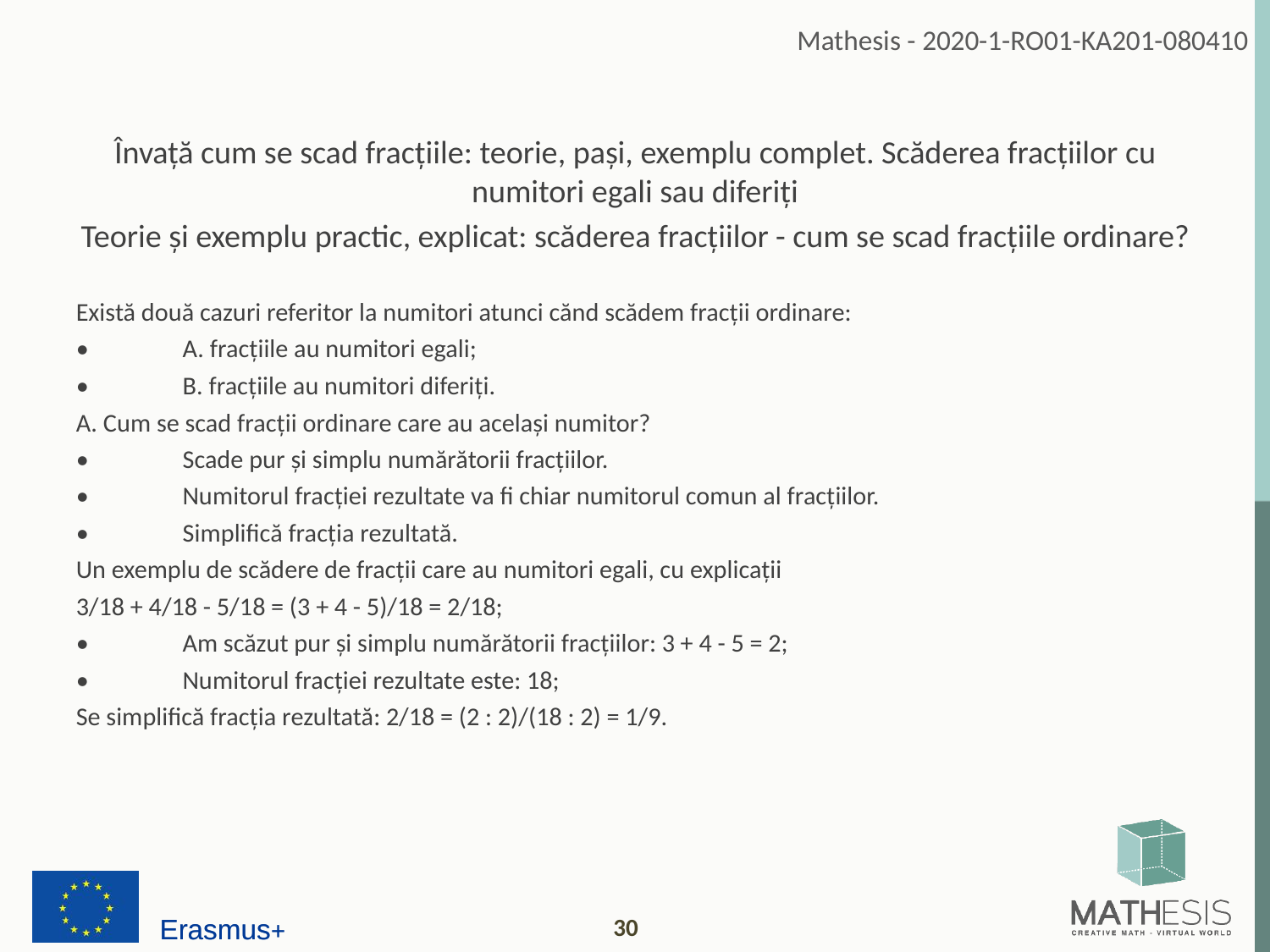

Învață cum se scad fracțiile: teorie, pași, exemplu complet. Scăderea fracțiilor cu numitori egali sau diferiți
Teorie și exemplu practic, explicat: scăderea fracțiilor - cum se scad fracțiile ordinare?

Există două cazuri referitor la numitori atunci cănd scădem fracții ordinare:
•	A. fracțiile au numitori egali;
•	B. fracțiile au numitori diferiți.
A. Cum se scad fracții ordinare care au același numitor?
•	Scade pur și simplu numărătorii fracțiilor.
•	Numitorul fracției rezultate va fi chiar numitorul comun al fracțiilor.
•	Simplifică fracția rezultată.
Un exemplu de scădere de fracții care au numitori egali, cu explicații
3/18 + 4/18 - 5/18 = (3 + 4 - 5)/18 = 2/18;
•	Am scăzut pur și simplu numărătorii fracțiilor: 3 + 4 - 5 = 2;
•	Numitorul fracției rezultate este: 18;
Se simplifică fracția rezultată: 2/18 = (2 : 2)/(18 : 2) = 1/9.